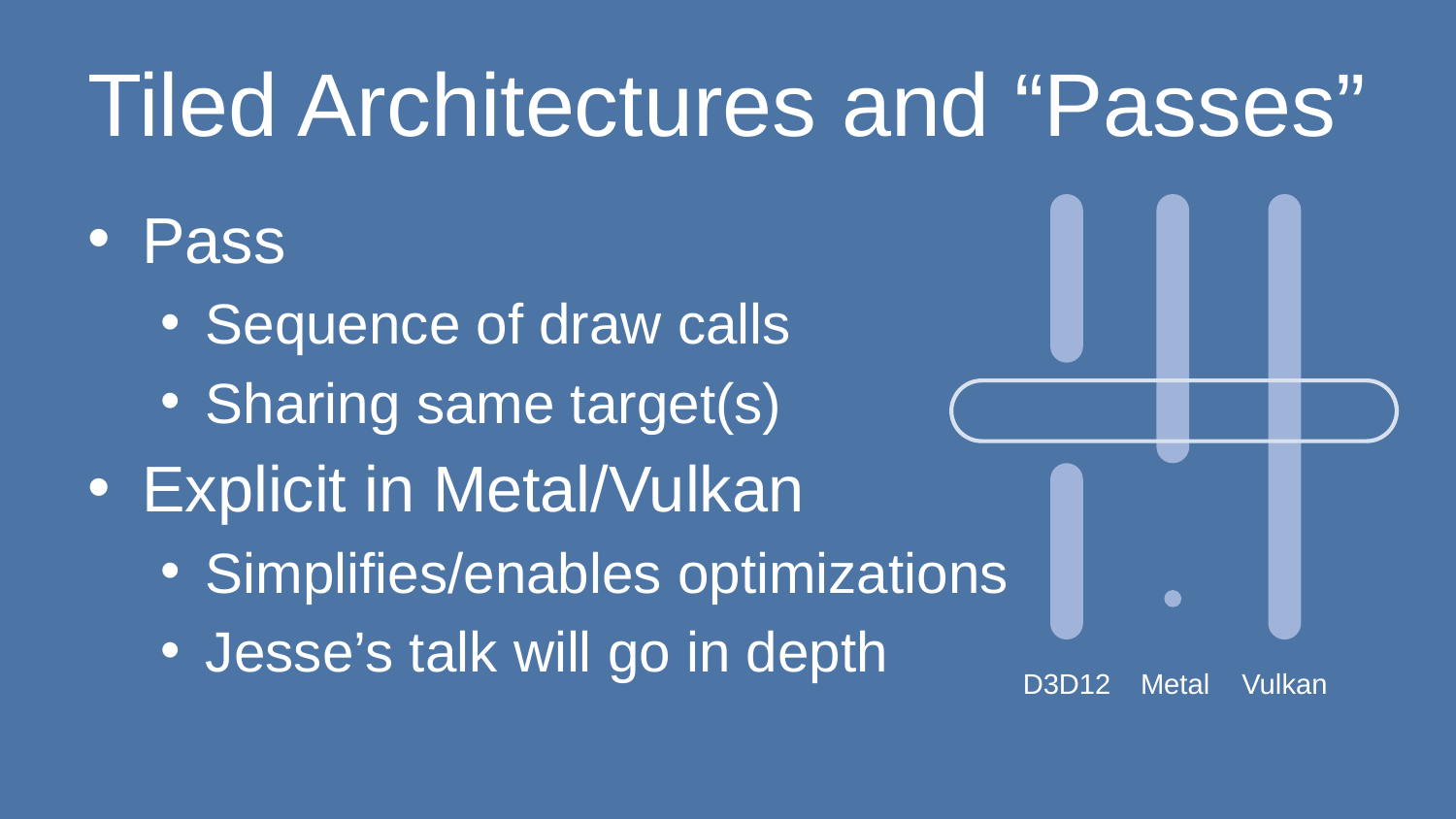

# Tiled Architectures and “Passes”
Pass
Sequence of draw calls
Sharing same target(s)
Explicit in Metal/Vulkan
Simplifies/enables optimizations
Jesse’s talk will go in depth

D3D12
Metal
Vulkan